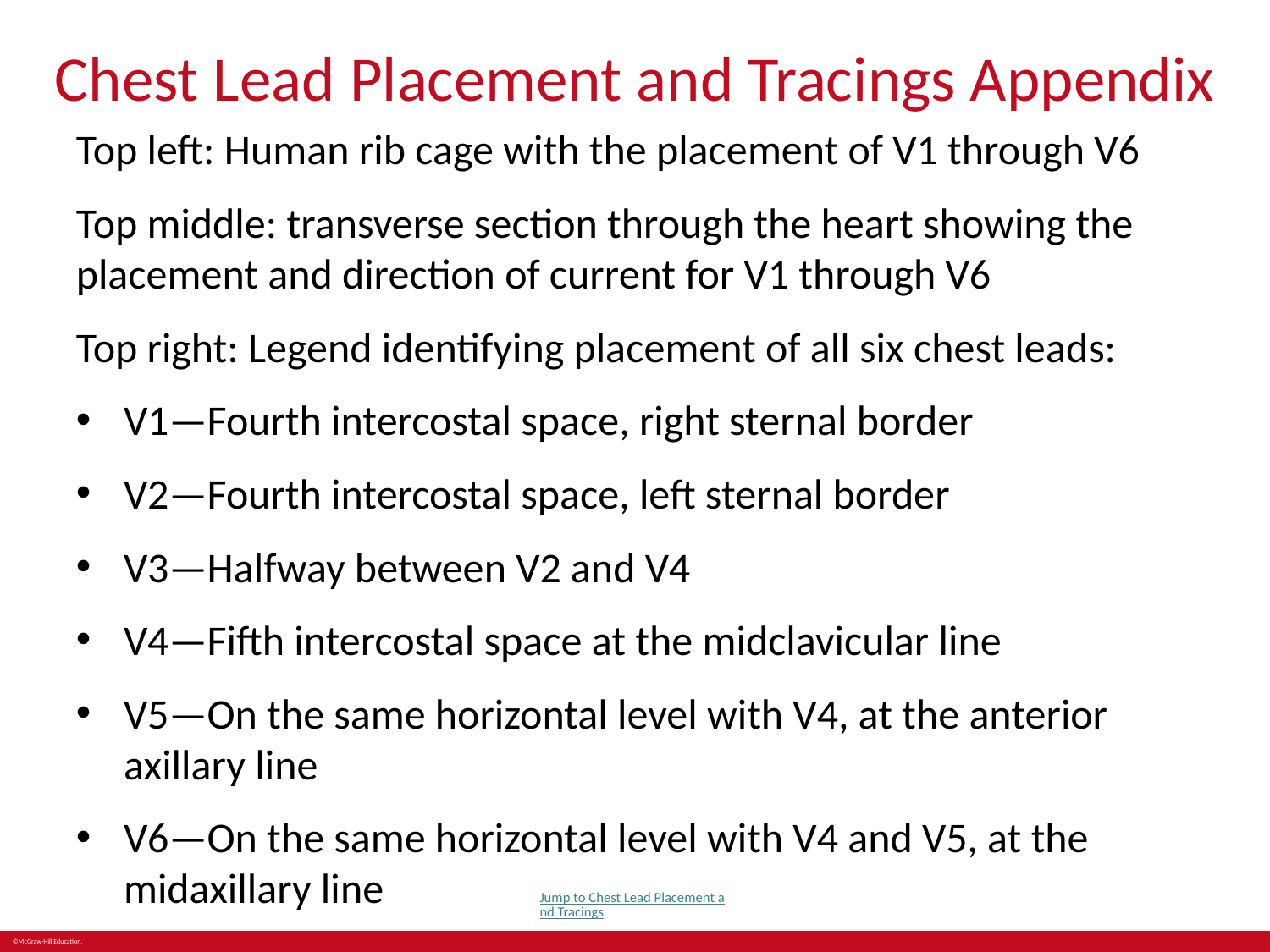

# Chest Lead Placement and Tracings Appendix
Top left: Human rib cage with the placement of V1 through V6
Top middle: transverse section through the heart showing the placement and direction of current for V1 through V6
Top right: Legend identifying placement of all six chest leads:
V1—Fourth intercostal space, right sternal border
V2—Fourth intercostal space, left sternal border
V3—Halfway between V2 and V4
V4—Fifth intercostal space at the midclavicular line
V5—On the same horizontal level with V4, at the anterior axillary line
V6—On the same horizontal level with V4 and V5, at the midaxillary line

Jump to Chest Lead Placement and Tracings